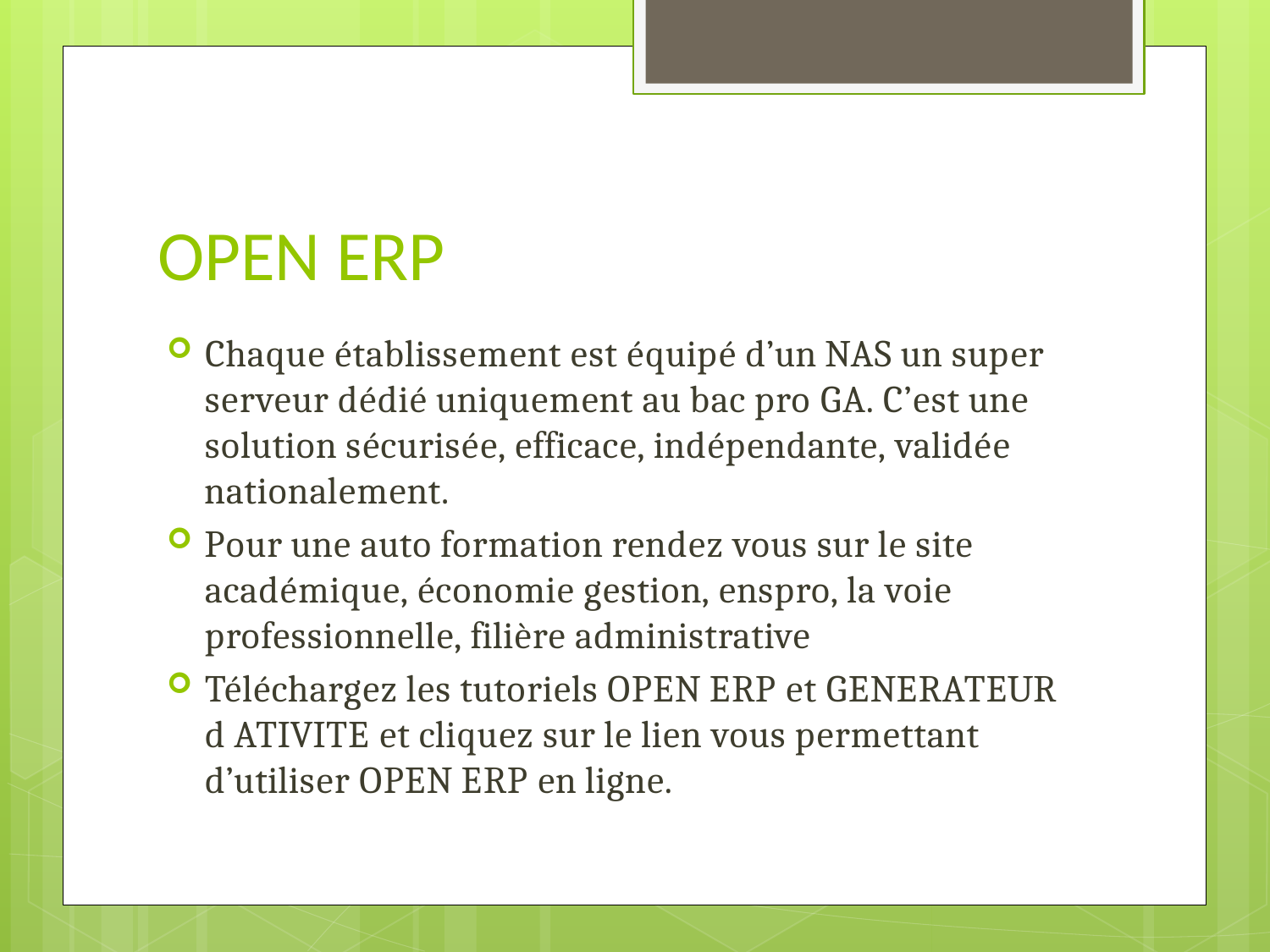

# OPEN ERP
Chaque établissement est équipé d’un NAS un super serveur dédié uniquement au bac pro GA. C’est une solution sécurisée, efficace, indépendante, validée nationalement.
Pour une auto formation rendez vous sur le site académique, économie gestion, enspro, la voie professionnelle, filière administrative
Téléchargez les tutoriels OPEN ERP et GENERATEUR d ATIVITE et cliquez sur le lien vous permettant d’utiliser OPEN ERP en ligne.